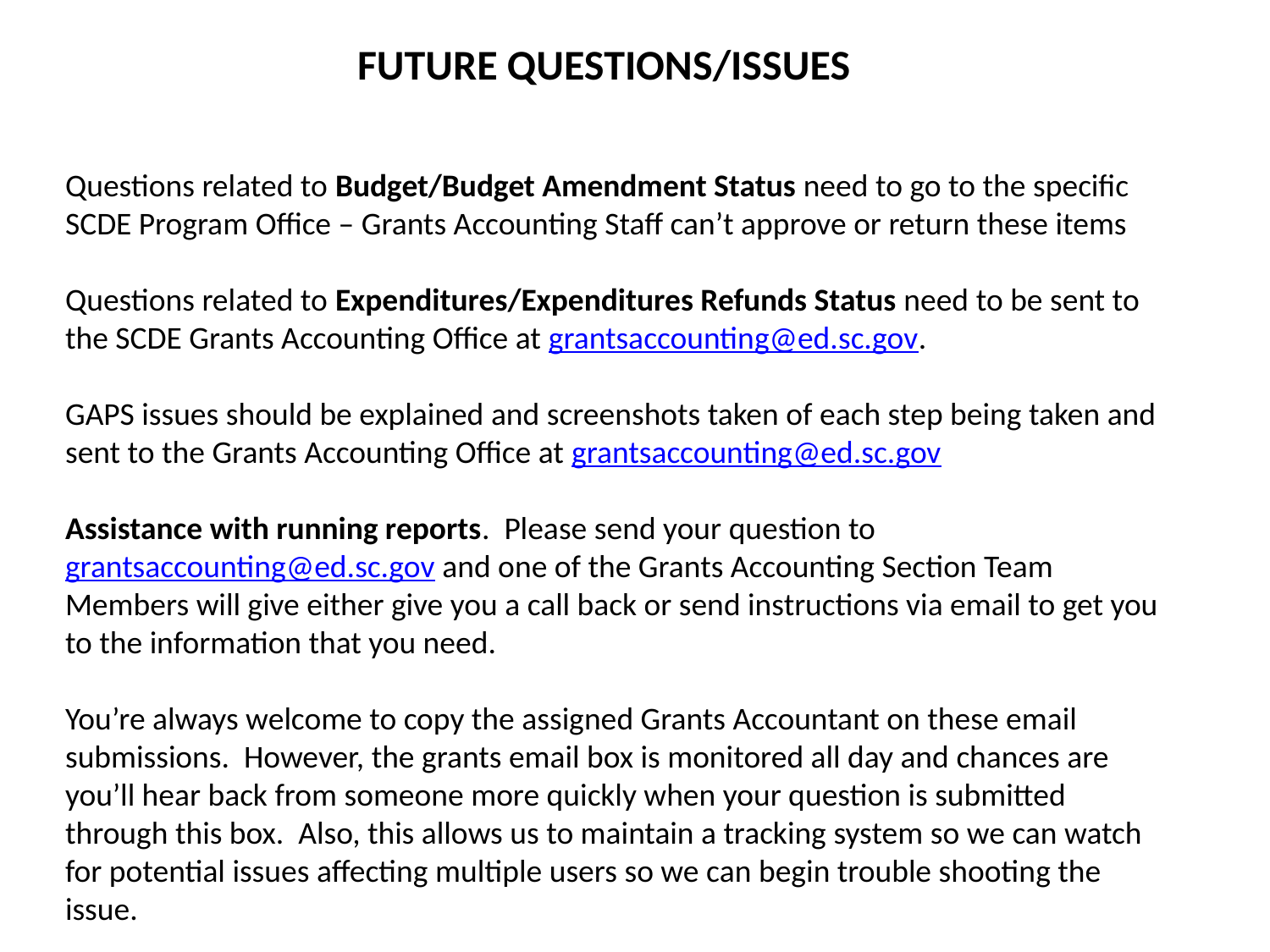

FUTURE QUESTIONS/ISSUES

Questions related to Budget/Budget Amendment Status need to go to the specific SCDE Program Office – Grants Accounting Staff can’t approve or return these items

Questions related to Expenditures/Expenditures Refunds Status need to be sent to the SCDE Grants Accounting Office at grantsaccounting@ed.sc.gov.

GAPS issues should be explained and screenshots taken of each step being taken and sent to the Grants Accounting Office at grantsaccounting@ed.sc.gov

Assistance with running reports.  Please send your question to grantsaccounting@ed.sc.gov and one of the Grants Accounting Section Team Members will give either give you a call back or send instructions via email to get you to the information that you need.

You’re always welcome to copy the assigned Grants Accountant on these email submissions.  However, the grants email box is monitored all day and chances are you’ll hear back from someone more quickly when your question is submitted through this box.  Also, this allows us to maintain a tracking system so we can watch for potential issues affecting multiple users so we can begin trouble shooting the issue.